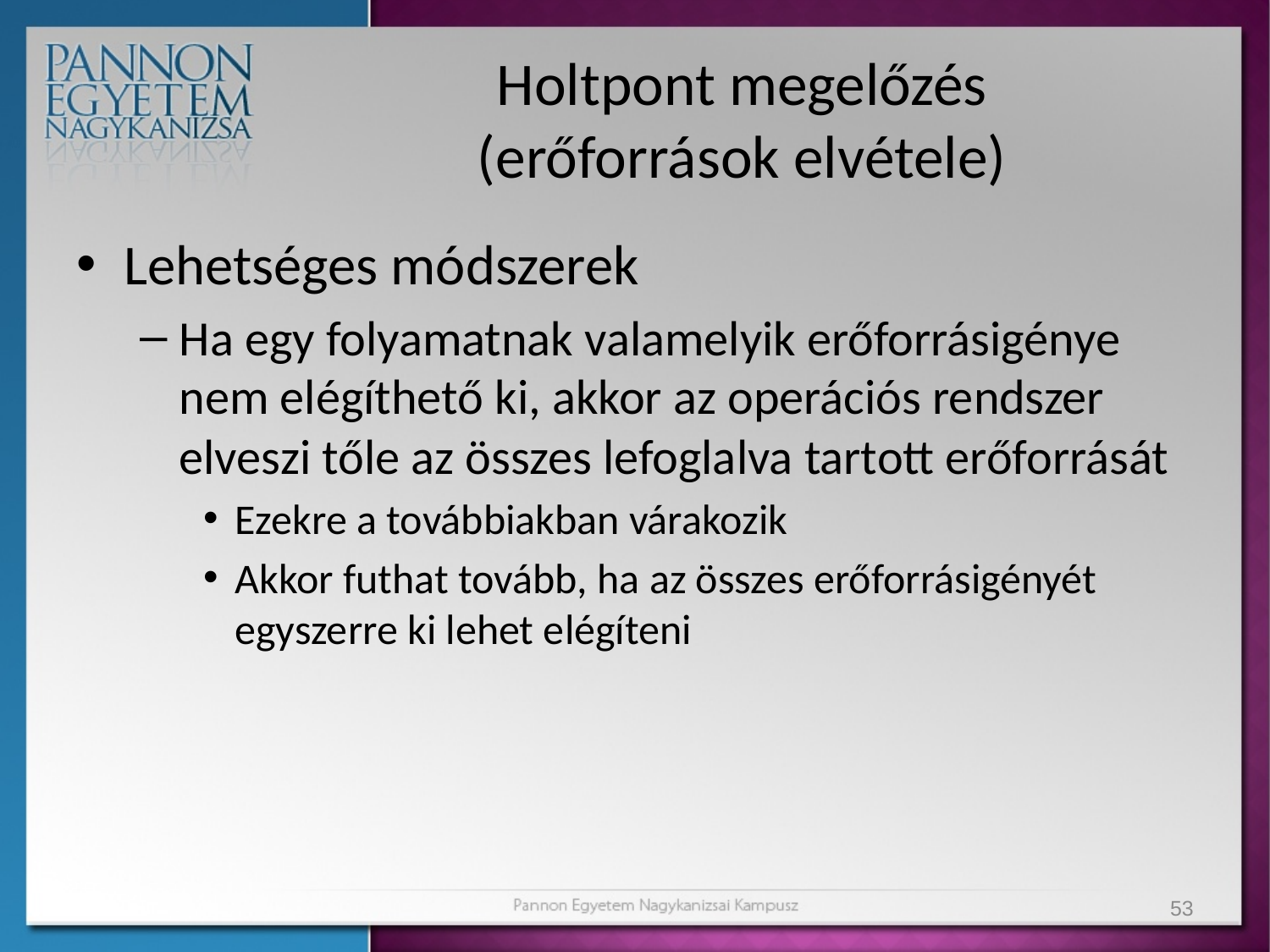

# Holtpont megelőzés (erőforrások elvétele)
Lehetséges módszerek
Ha egy folyamatnak valamelyik erőforrásigénye nem elégíthető ki, akkor az operációs rendszer elveszi tőle az összes lefoglalva tartott erőforrását
Ezekre a továbbiakban várakozik
Akkor futhat tovább, ha az összes erőforrásigényét egyszerre ki lehet elégíteni
53